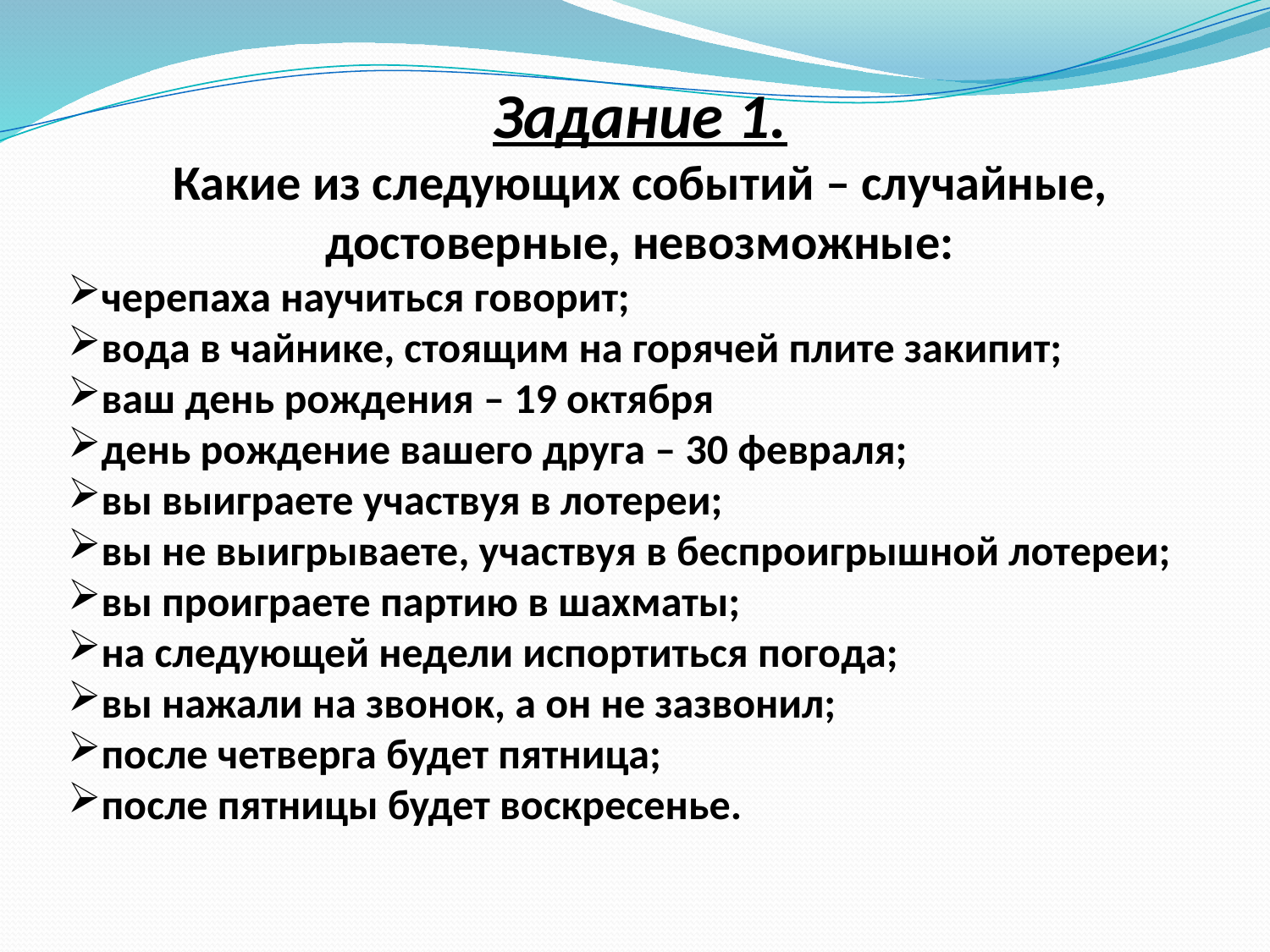

Задание 1.
Какие из следующих событий – случайные, достоверные, невозможные:
черепаха научиться говорит;
вода в чайнике, стоящим на горячей плите закипит;
ваш день рождения – 19 октября
день рождение вашего друга – 30 февраля;
вы выиграете участвуя в лотереи;
вы не выигрываете, участвуя в беспроигрышной лотереи;
вы проиграете партию в шахматы;
на следующей недели испортиться погода;
вы нажали на звонок, а он не зазвонил;
после четверга будет пятница;
после пятницы будет воскресенье.